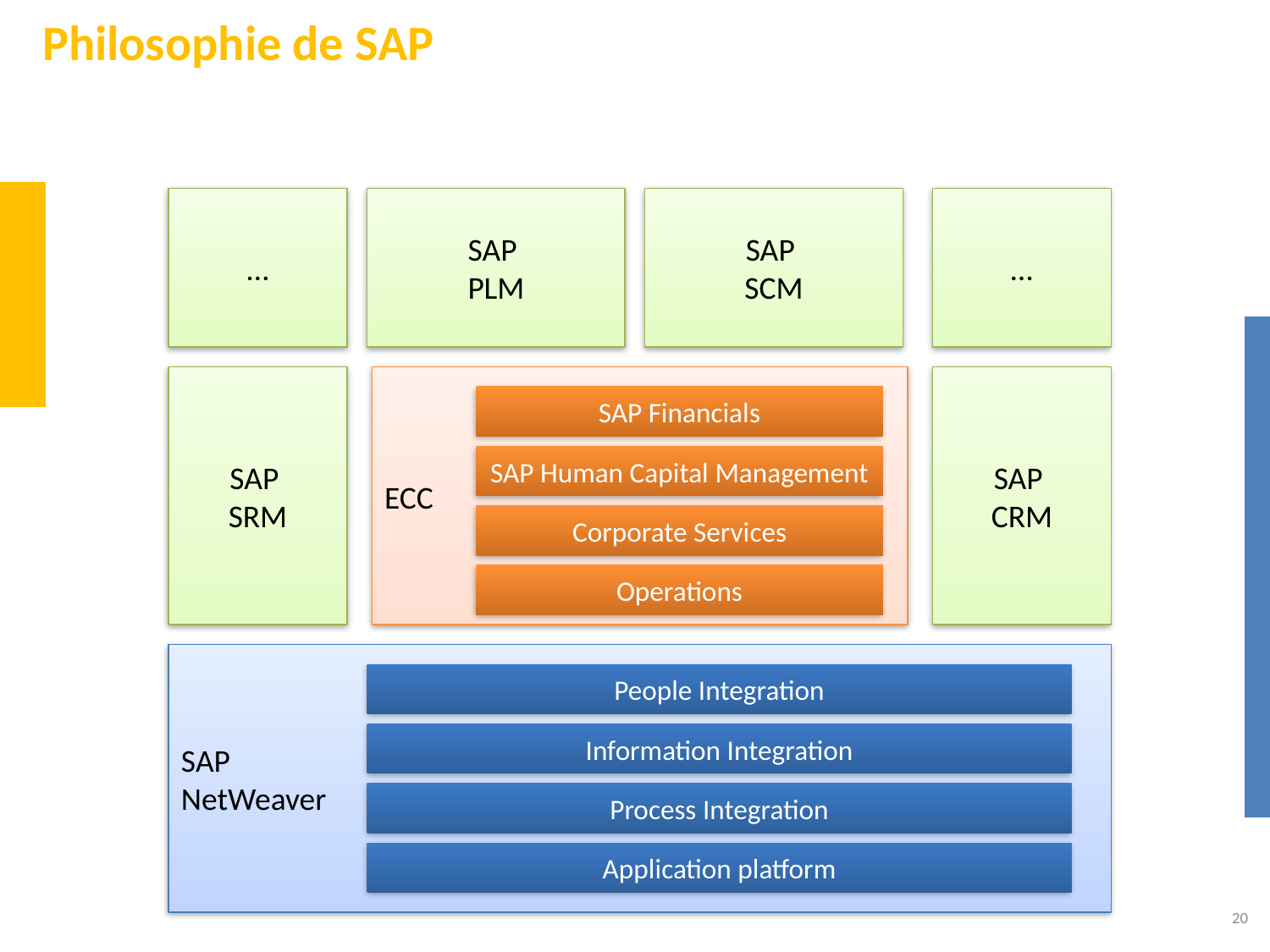

# Philosophie de SAP
…
SAP
PLM
SAP
SCM
…
SAP
SRM
ECC
SAP
CRM
SAP Financials
SAP Human Capital Management
Corporate Services
Operations
SAP
NetWeaver
People Integration
Information Integration
Process Integration
Application platform
20